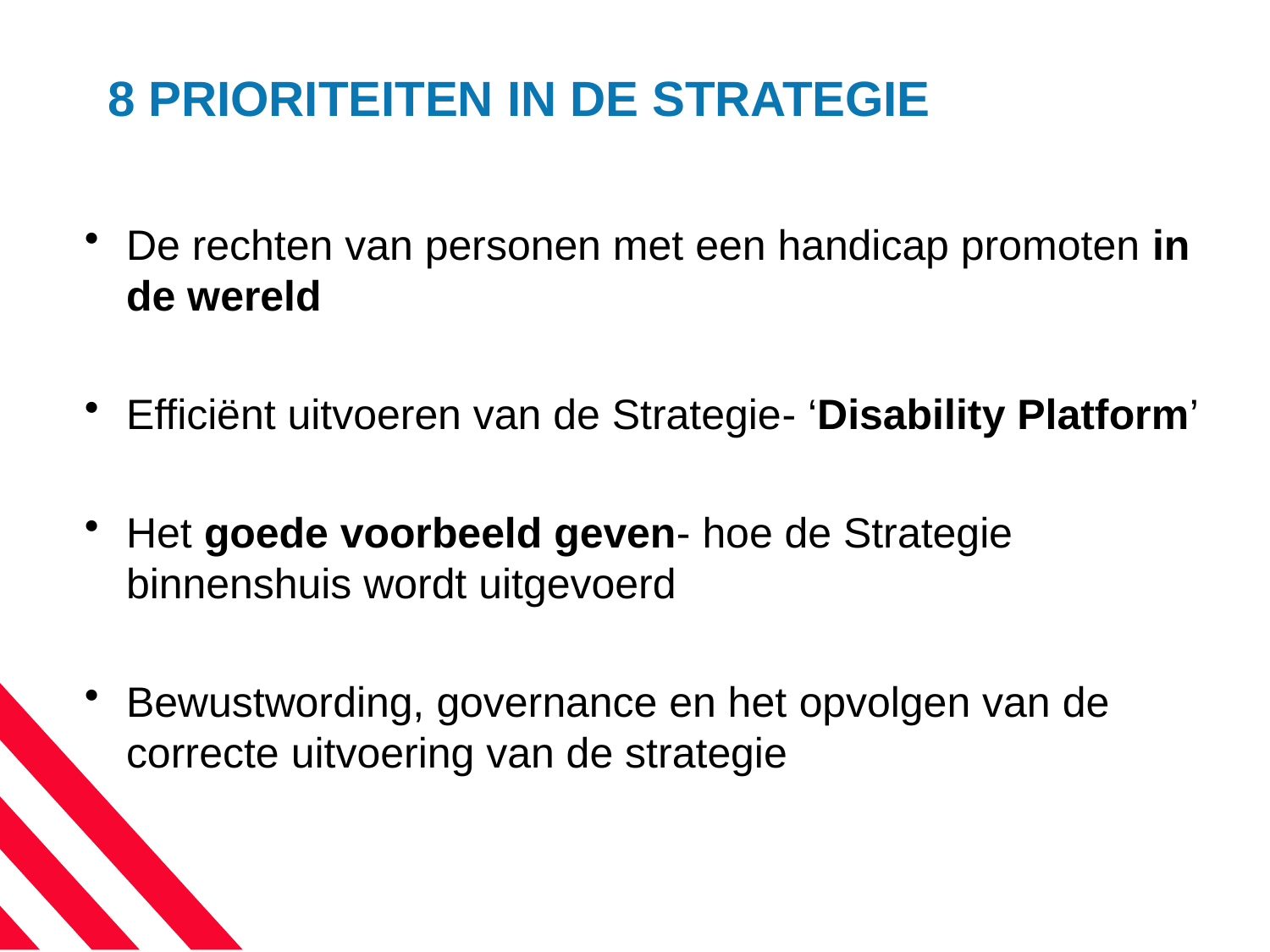

# 8 PRIORITEITEN IN DE STRATEGIE

De rechten van personen met een handicap promoten in de wereld

Efficiënt uitvoeren van de Strategie- ‘Disability Platform’

Het goede voorbeeld geven- hoe de Strategie binnenshuis wordt uitgevoerd

Bewustwording, governance en het opvolgen van de correcte uitvoering van de strategie